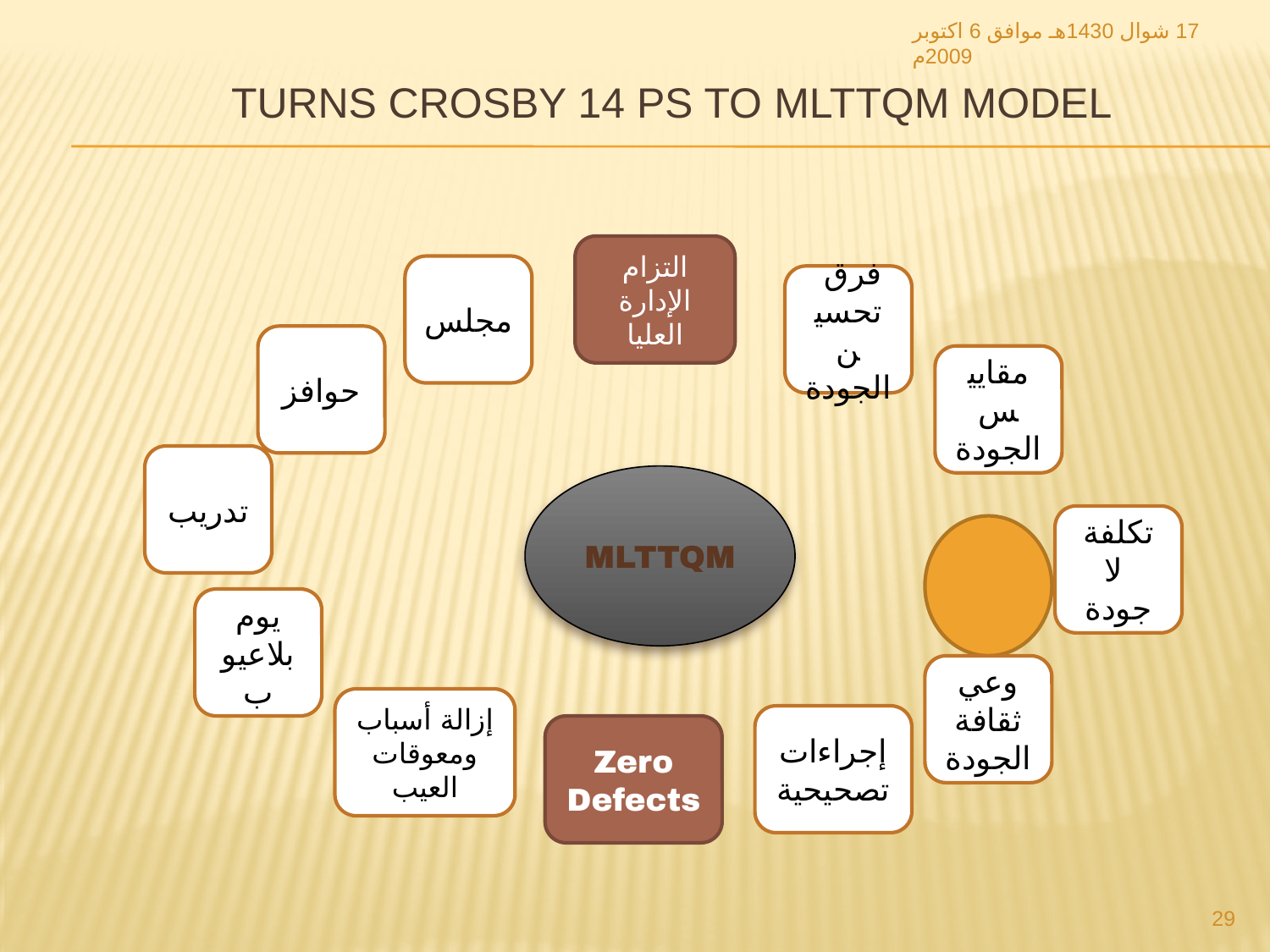

17 شوال 1430هـ موافق 6 اكتوبر 2009م
# Turns Crosby 14 Ps to MLTTQM Model

التزام الإدارة العليا
مجلس
فرق
تحسين الجودة
حوافز
مقاييس الجودة
تدريب
MLTTQM
تكلفة
 لا جودة

يوم بلاعيوب
وعي ثقافة الجودة
إزالة أسباب ومعوقات العيب
إجراءات تصحيحية
Zero Defects
29